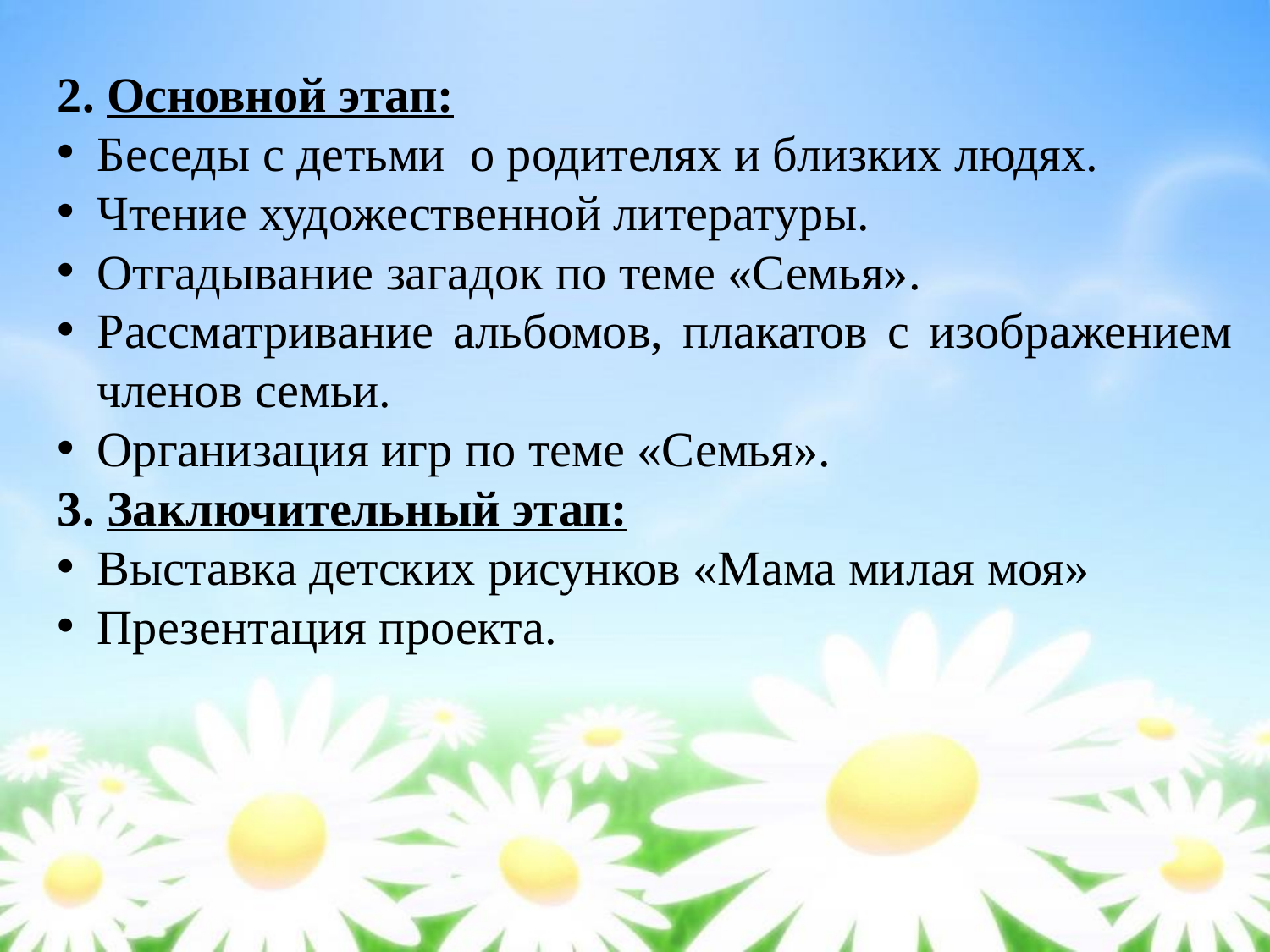

2. Основной этап:
Беседы с детьми  о родителях и близких людях.
Чтение художественной литературы.
Отгадывание загадок по теме «Семья».
Рассматривание альбомов, плакатов с изображением членов семьи.
Организация игр по теме «Семья».
3. Заключительный этап:
Выставка детских рисунков «Мама милая моя»
Презентация проекта.